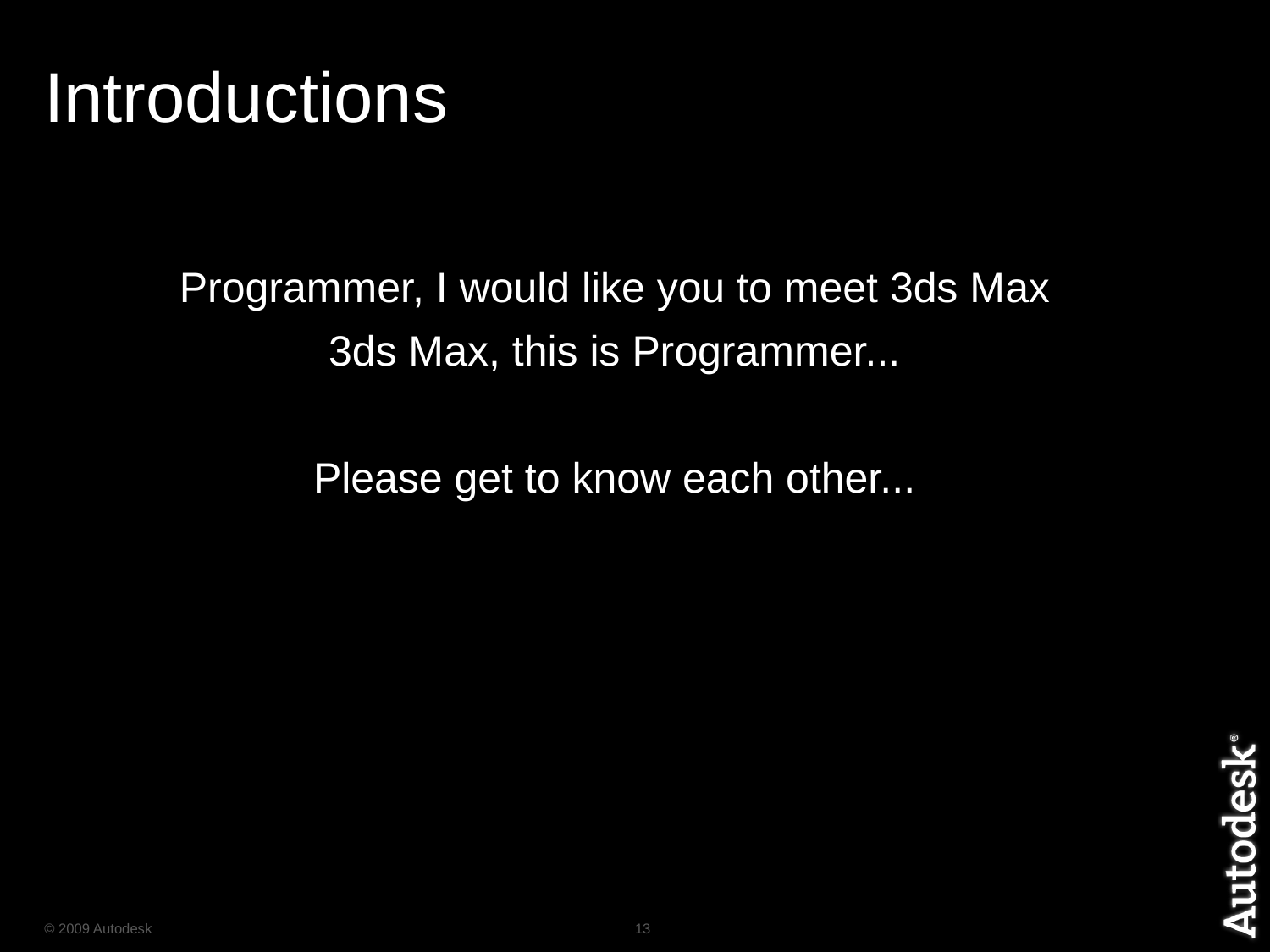

# Introductions

Programmer, I would like you to meet 3ds Max
3ds Max, this is Programmer...

Please get to know each other...